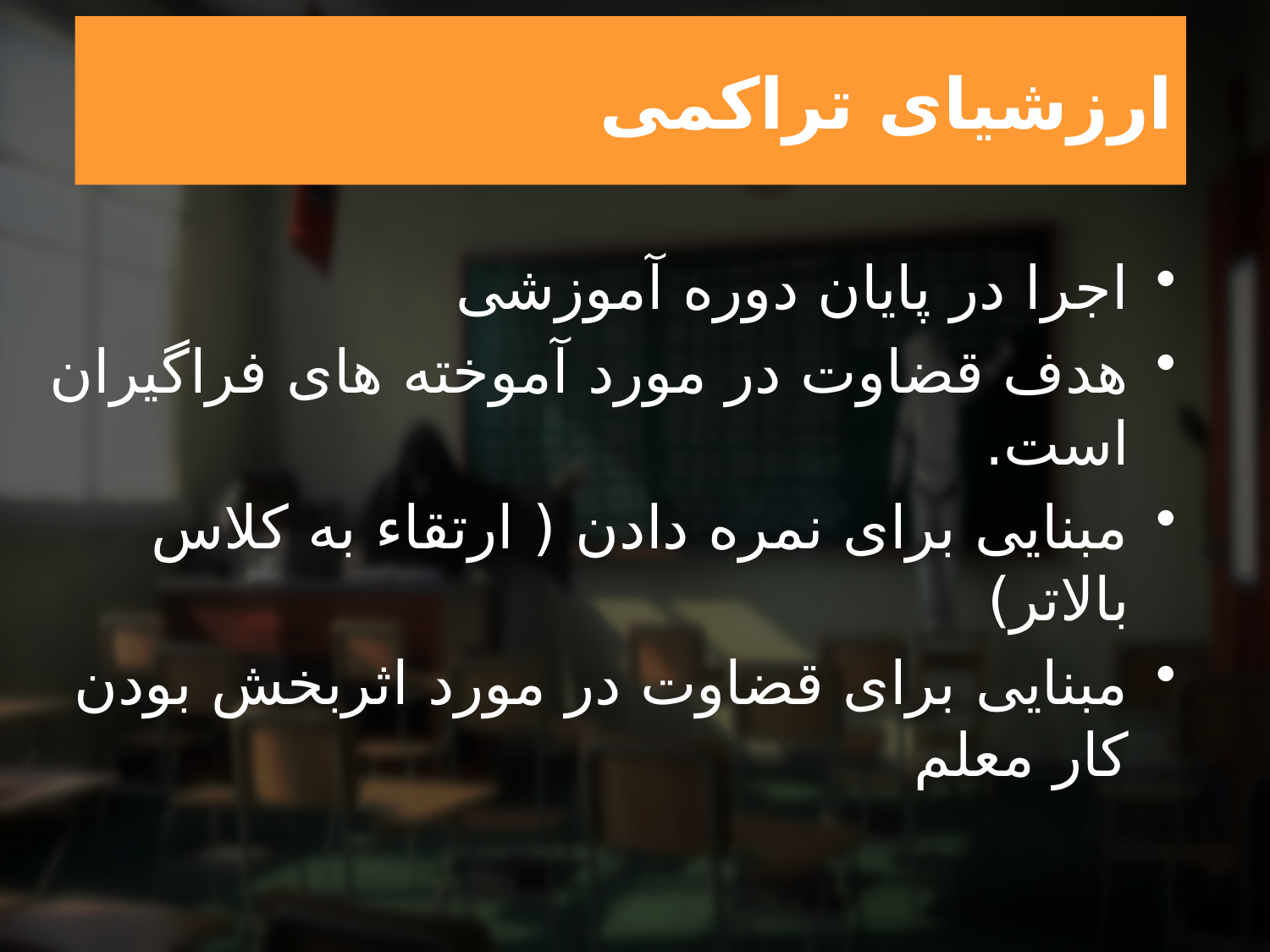

# ارزشیای تراکمی
اجرا در پایان دوره آموزشی
هدف قضاوت در مورد آموخته های فراگیران است.
مبنایی برای نمره دادن ( ارتقاء به کلاس بالاتر)
مبنایی برای قضاوت در مورد اثربخش بودن کار معلم